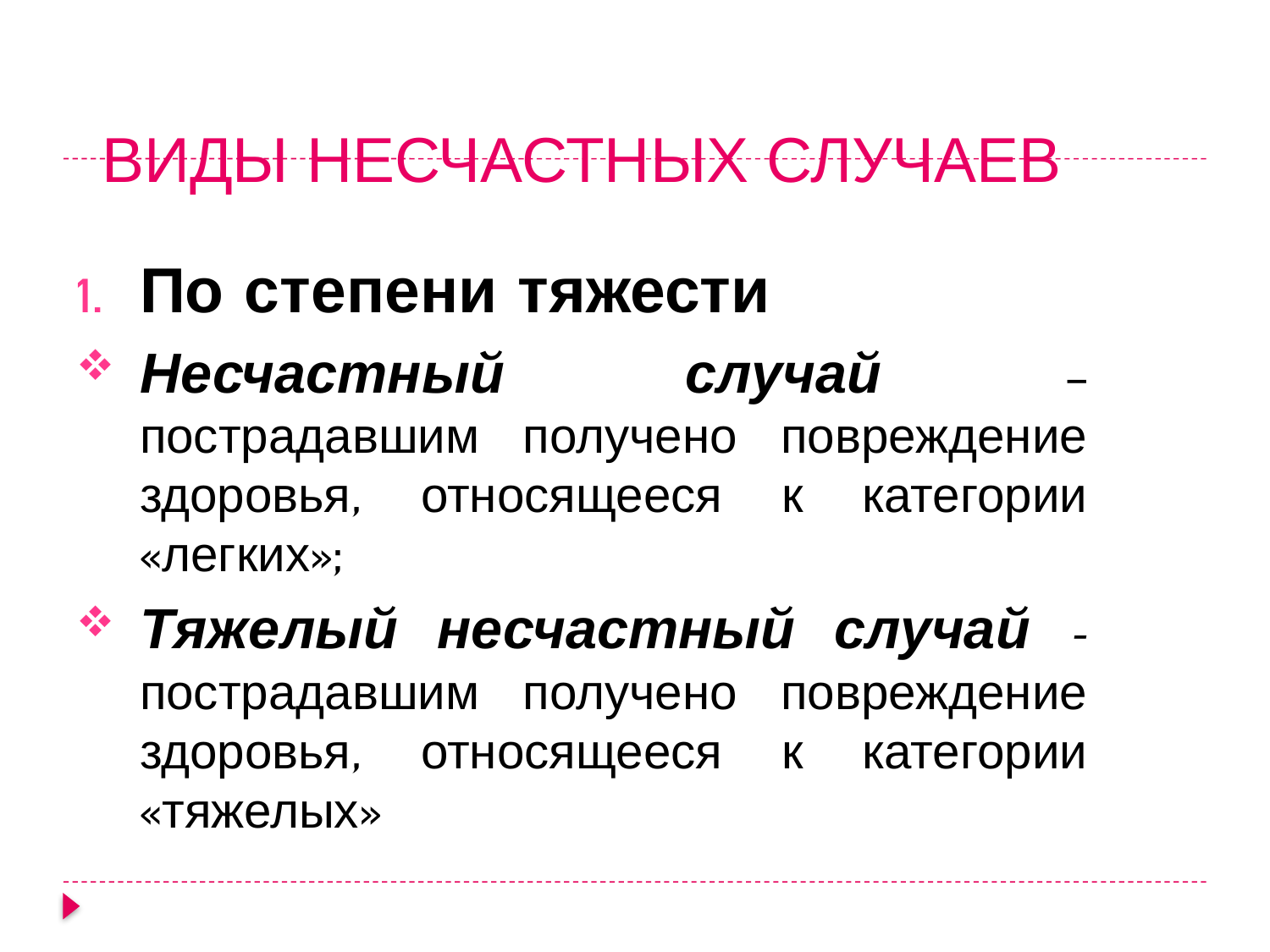

# ВИДЫ НЕСЧАСТНЫХ СЛУЧАЕВ
По степени тяжести
Несчастный случай – пострадавшим получено повреждение здоровья, относящееся к категории «легких»;
Тяжелый несчастный случай - пострадавшим получено повреждение здоровья, относящееся к категории «тяжелых»